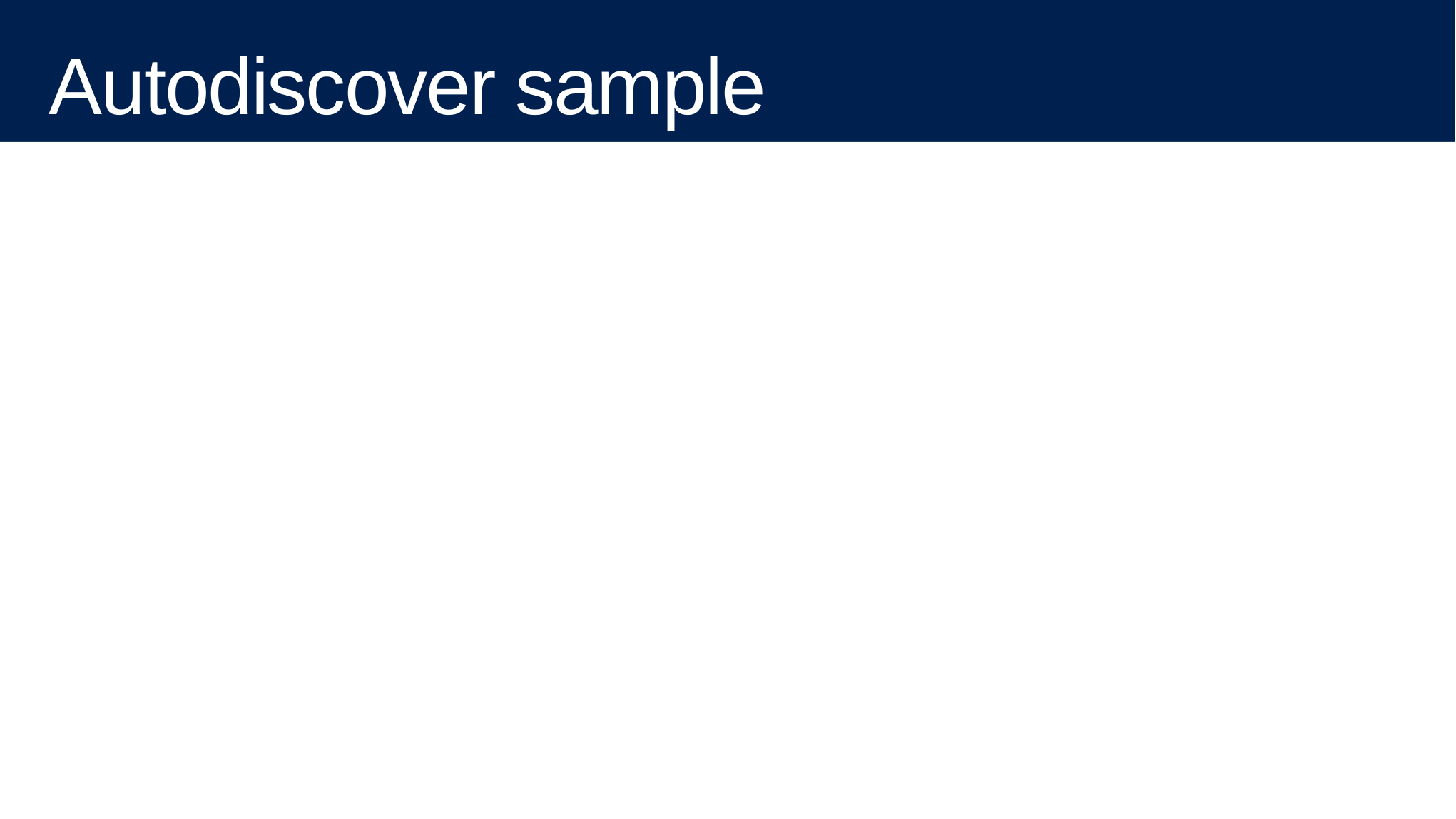

# Autodiscover sample
if ([autoD connectToServer]) {
    self.serverURL = [autoD serverURL];
    [self.oof getCurrentOOFState];
}

…it takes hard work to look this good!